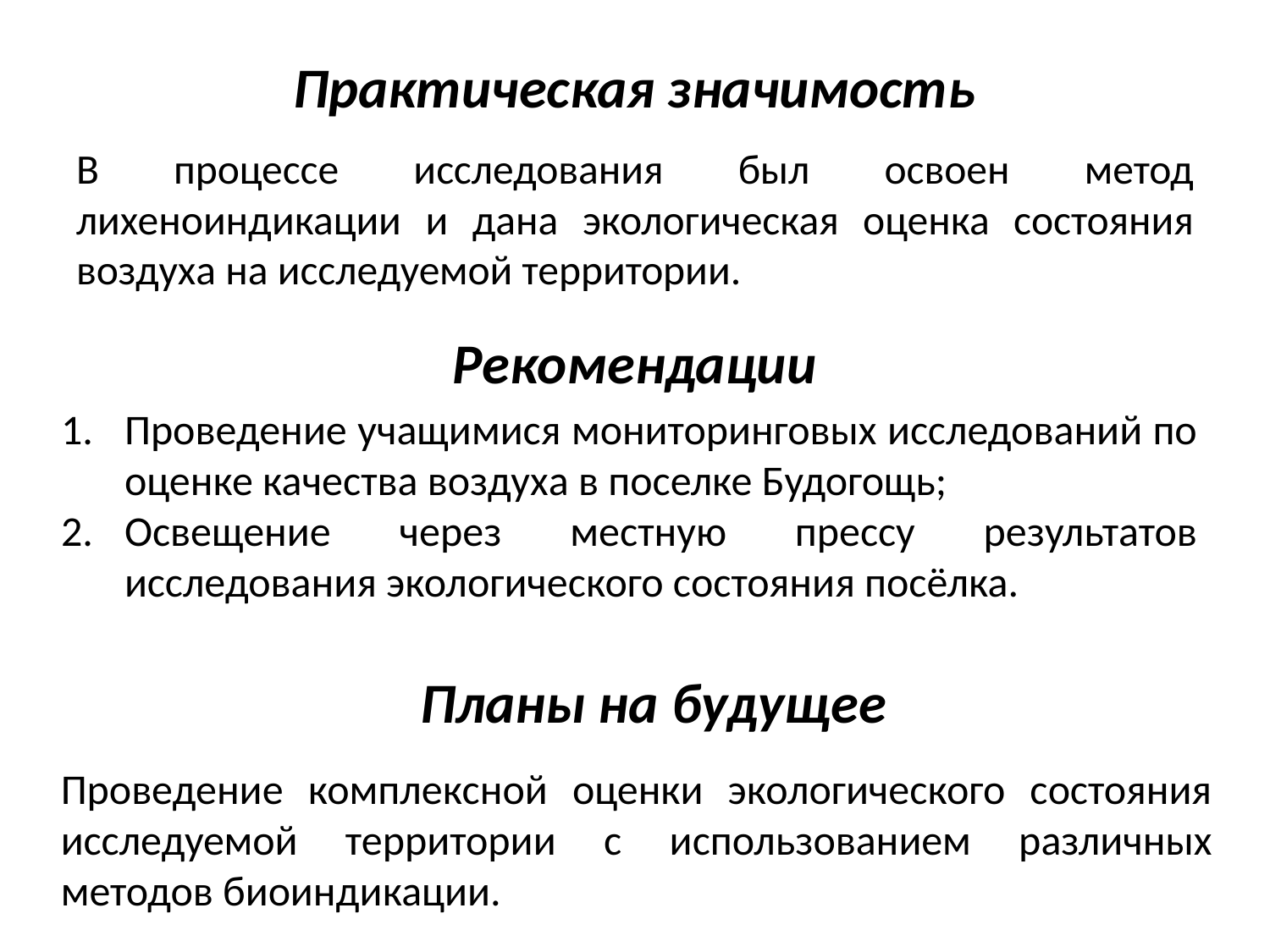

# Практическая значимость
В процессе исследования был освоен метод лихеноиндикации и дана экологическая оценка состояния воздуха на исследуемой территории.
Рекомендации
Проведение учащимися мониторинговых исследований по оценке качества воздуха в поселке Будогощь;
Освещение через местную прессу результатов исследования экологического состояния посёлка.
Планы на будущее
Проведение комплексной оценки экологического состояния исследуемой территории с использованием различных методов биоиндикации.